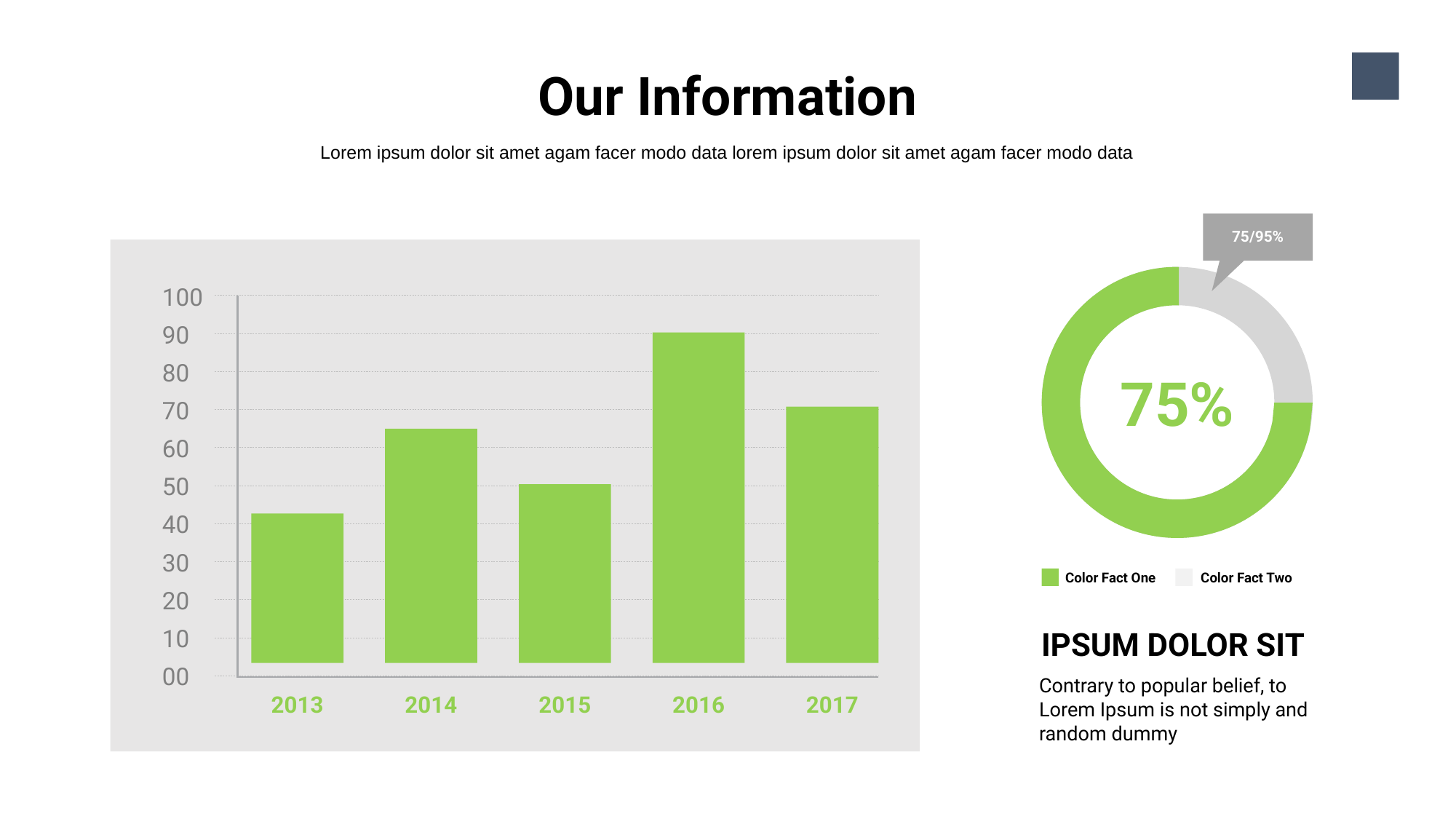

# Our Information
8
Lorem ipsum dolor sit amet agam facer modo data lorem ipsum dolor sit amet agam facer modo data

75/95%

75%
Color Fact One
Color Fact Two

IPSUM DOLOR SIT
Contrary to popular belief, to Lorem Ipsum is not simply and random dummy

100
90
80
70
60
50
40
30
20
10
00

2013
2014
2015
2016
2017